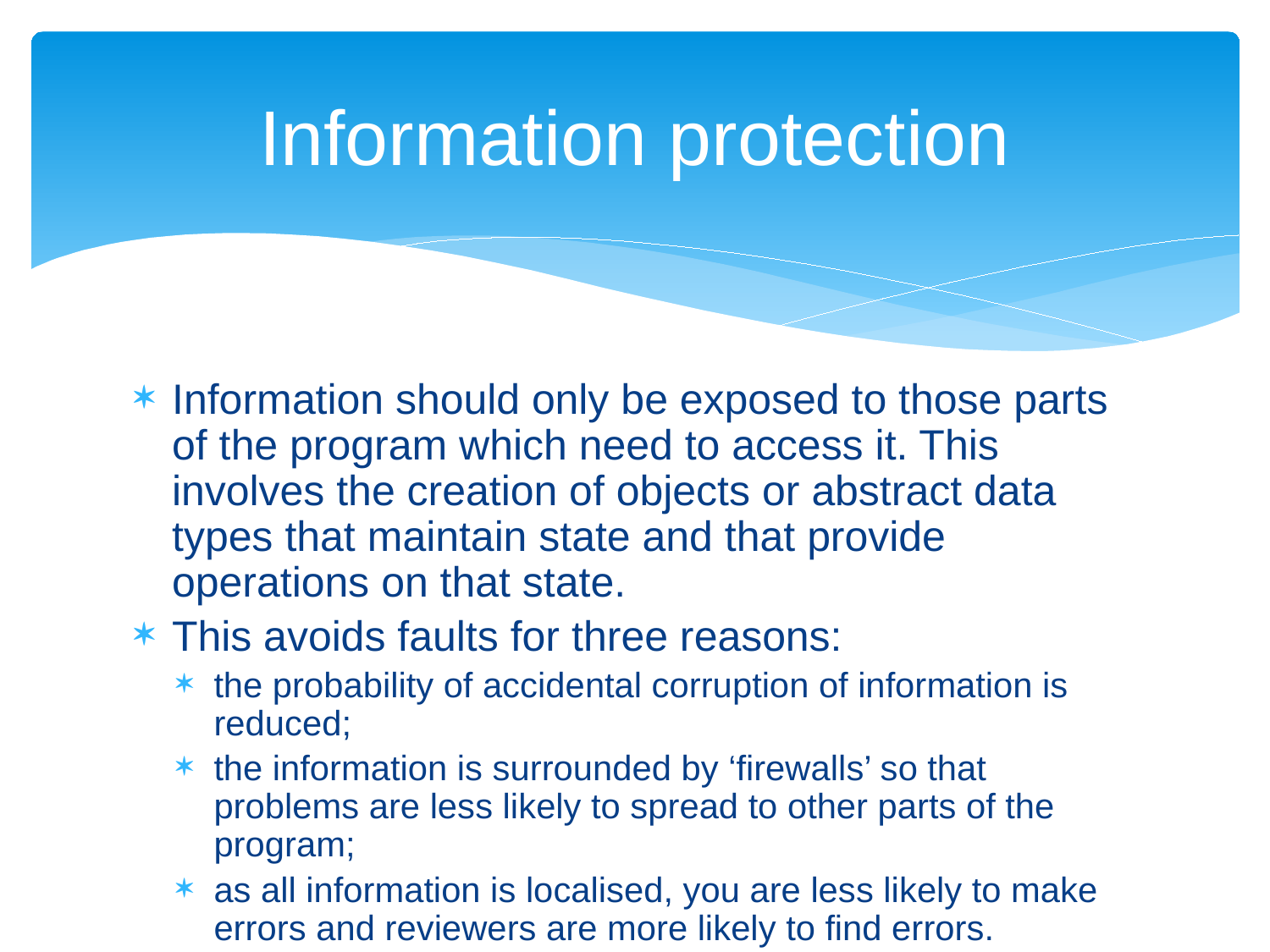

# Information protection
Information should only be exposed to those parts of the program which need to access it. This involves the creation of objects or abstract data types that maintain state and that provide operations on that state.
This avoids faults for three reasons:
the probability of accidental corruption of information is reduced;
the information is surrounded by ‘firewalls’ so that problems are less likely to spread to other parts of the program;
as all information is localised, you are less likely to make errors and reviewers are more likely to find errors.